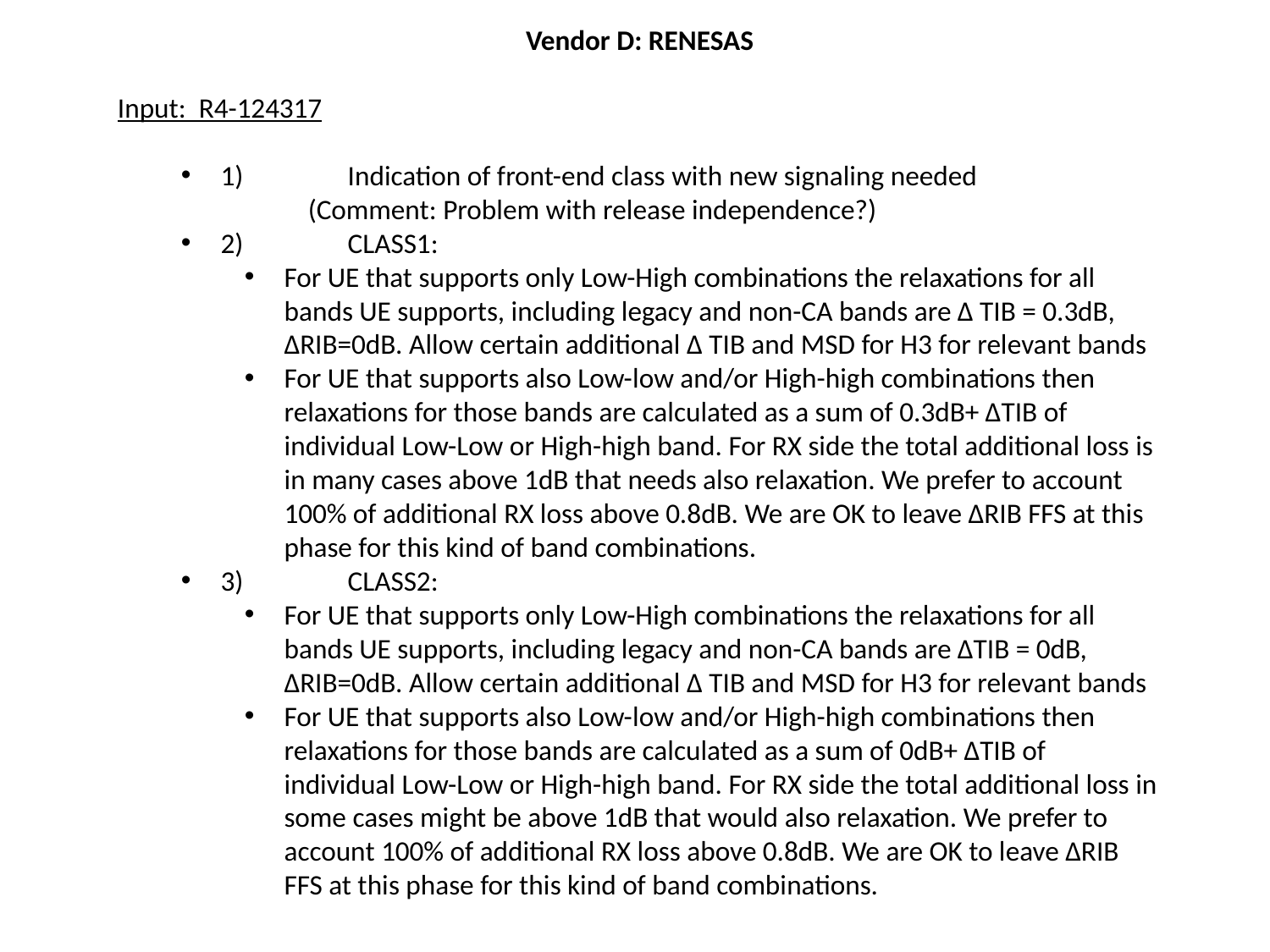

Vendor D: RENESAS

Input:  R4-124317

1)	Indication of front-end class with new signaling needed
	(Comment: Problem with release independence?)
2)	CLASS1:
For UE that supports only Low-High combinations the relaxations for all bands UE supports, including legacy and non-CA bands are Δ TIB = 0.3dB, ΔRIB=0dB. Allow certain additional Δ TIB and MSD for H3 for relevant bands
For UE that supports also Low-low and/or High-high combinations then relaxations for those bands are calculated as a sum of 0.3dB+ ΔTIB of individual Low-Low or High-high band. For RX side the total additional loss is in many cases above 1dB that needs also relaxation. We prefer to account 100% of additional RX loss above 0.8dB. We are OK to leave ΔRIB FFS at this phase for this kind of band combinations.
3)	CLASS2:
For UE that supports only Low-High combinations the relaxations for all bands UE supports, including legacy and non-CA bands are ΔTIB = 0dB, ΔRIB=0dB. Allow certain additional Δ TIB and MSD for H3 for relevant bands
For UE that supports also Low-low and/or High-high combinations then relaxations for those bands are calculated as a sum of 0dB+ ΔTIB of individual Low-Low or High-high band. For RX side the total additional loss in some cases might be above 1dB that would also relaxation. We prefer to account 100% of additional RX loss above 0.8dB. We are OK to leave ΔRIB FFS at this phase for this kind of band combinations.